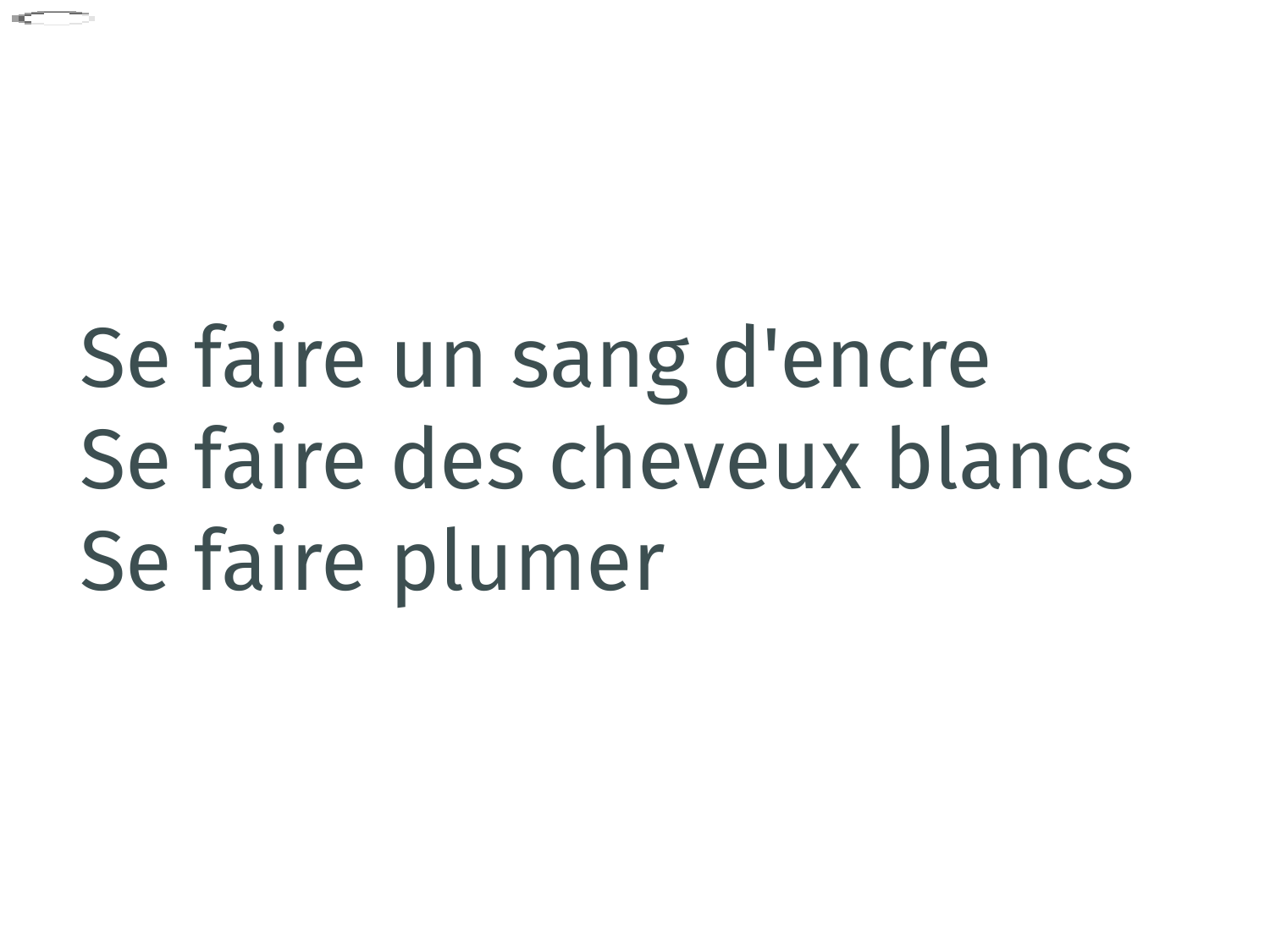

Se faire un sang d'encre
   Se faire des cheveux blancs
   Se faire plumer